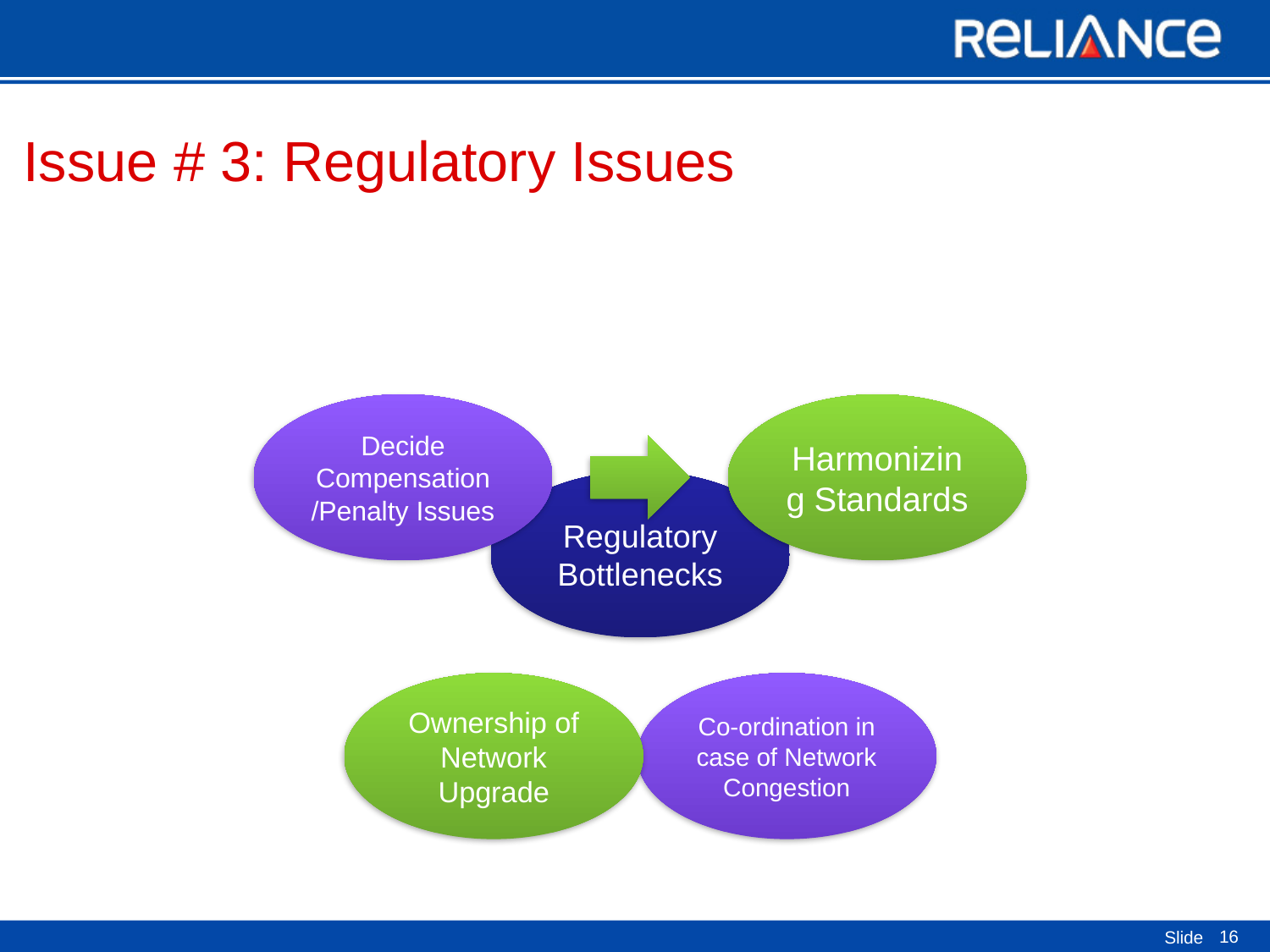

# Issue # 3: Regulatory Issues
Regulatory Bottlenecks
Harmonizing Standards
Co-ordination in case of Network Congestion
Ownership of Network Upgrade
Decide Compensation /Penalty Issues
16